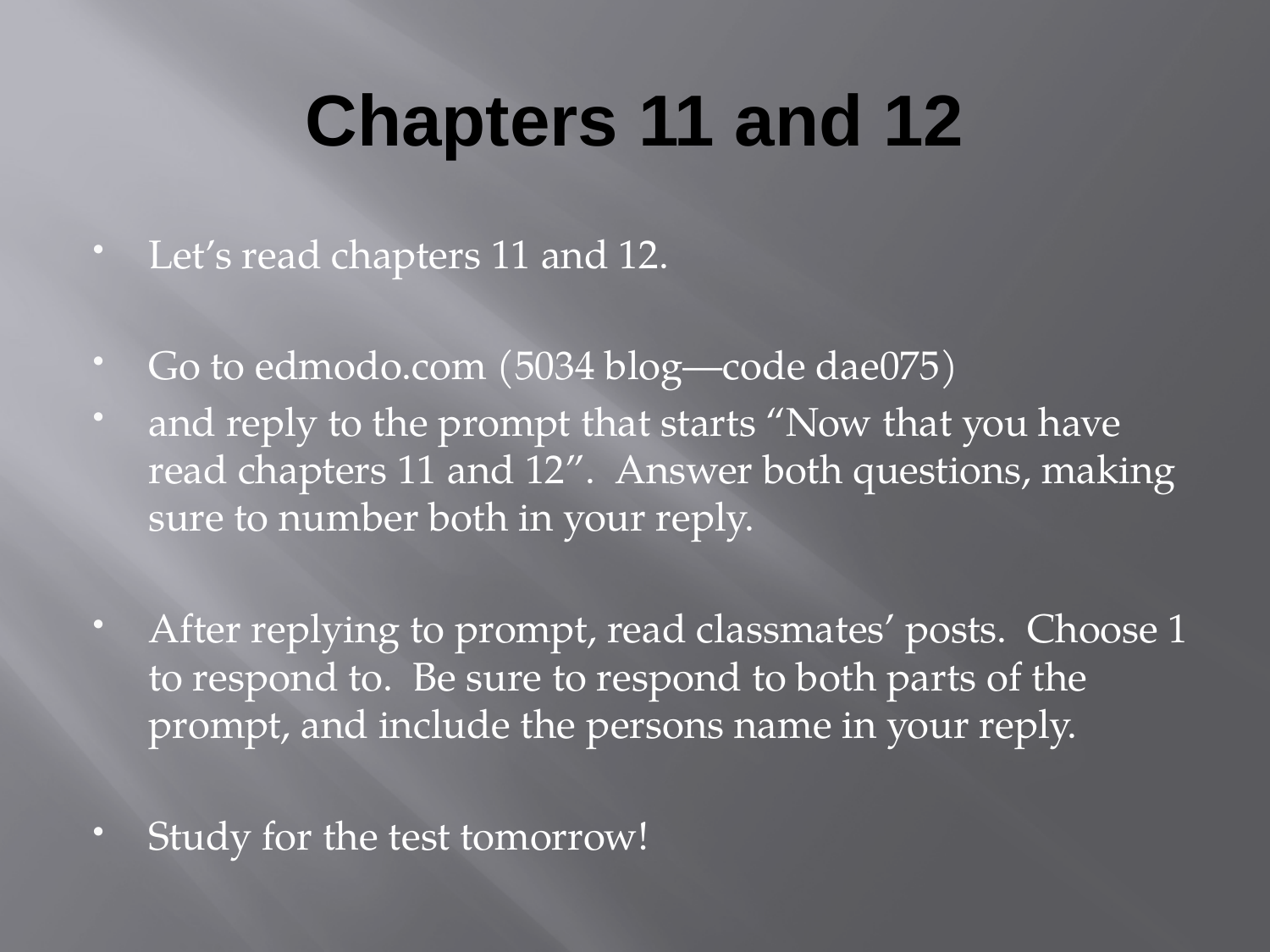

# Chapters 11 and 12
Let’s read chapters 11 and 12.

Go to edmodo.com (5034 blog—code dae075)
and reply to the prompt that starts “Now that you have read chapters 11 and 12”.  Answer both questions, making sure to number both in your reply.

After replying to prompt, read classmates’ posts.  Choose 1 to respond to.  Be sure to respond to both parts of the prompt, and include the persons name in your reply.

Study for the test tomorrow!